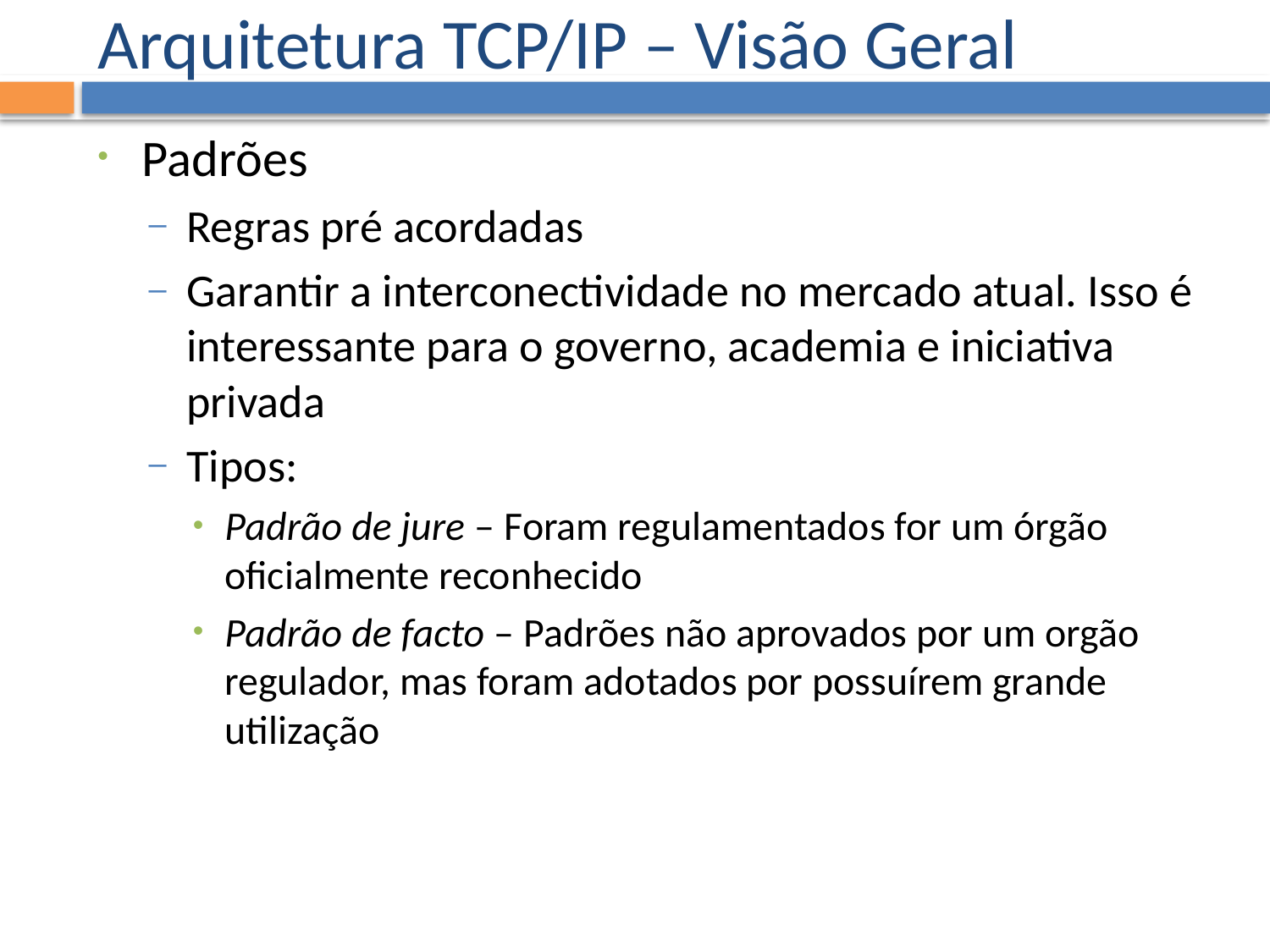

# Arquitetura TCP/IP – Visão Geral
Padrões
Regras pré acordadas
Garantir a interconectividade no mercado atual. Isso é interessante para o governo, academia e iniciativa privada
Tipos:
Padrão de jure – Foram regulamentados for um órgão oficialmente reconhecido
Padrão de facto – Padrões não aprovados por um orgão regulador, mas foram adotados por possuírem grande utilização